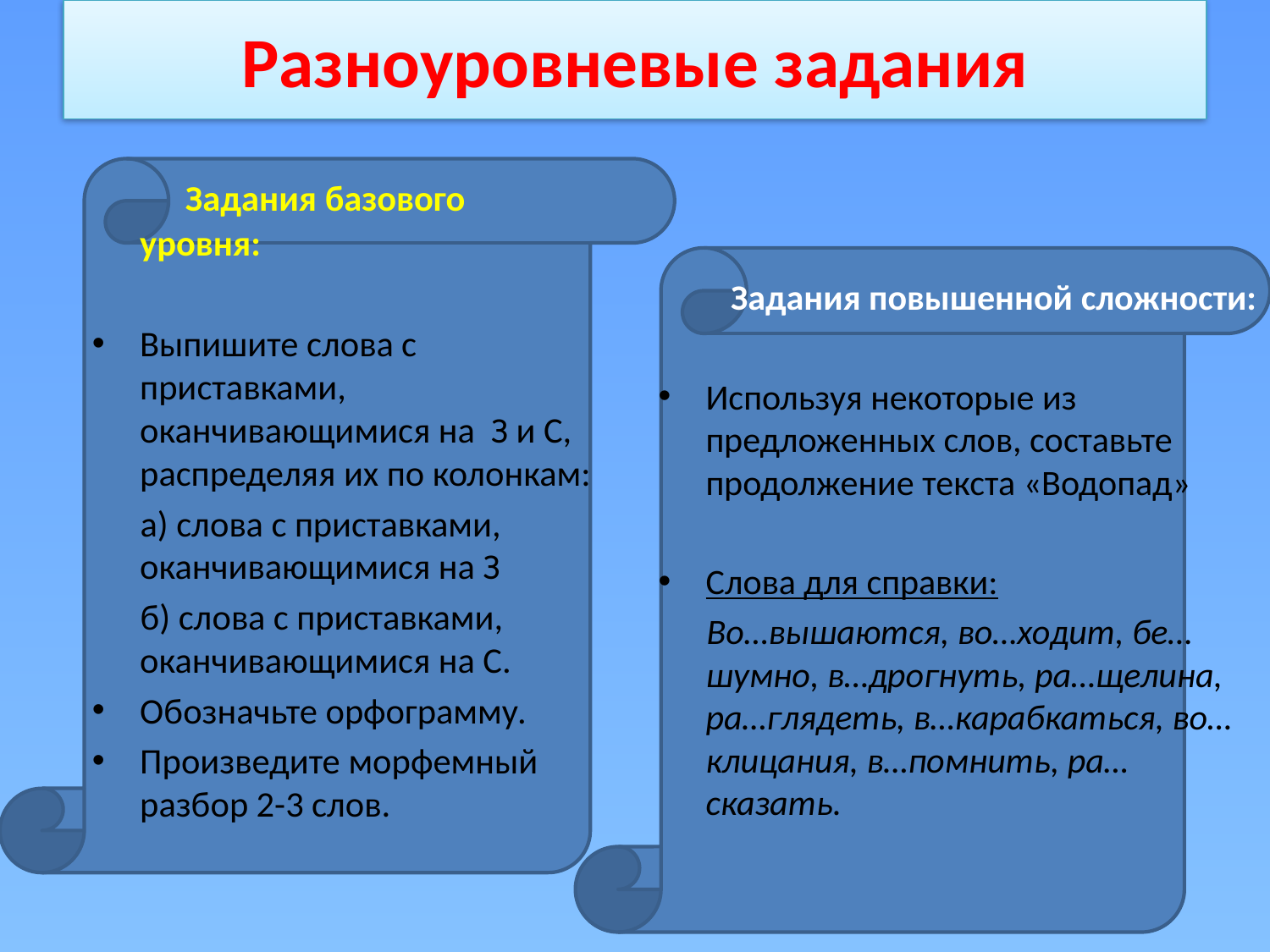

# Разноуровневые задания

         Задания базового уровня:

Выпишите слова с приставками, оканчивающимися на  З и С, распределяя их по колонкам:
      а) слова с приставками, оканчивающимися на З
      б) слова с приставками, оканчивающимися на С.
Обозначьте орфограмму.
Произведите морфемный разбор 2-3 слов.

         Задания повышенной сложности:

Используя некоторые из предложенных слов, составьте продолжение текста «Водопад»

Слова для справки:
      Во…вышаются, во…ходит, бе…шумно, в…дрогнуть, ра…щелина, ра…глядеть, в…карабкаться, во…клицания, в…помнить, ра…сказать.